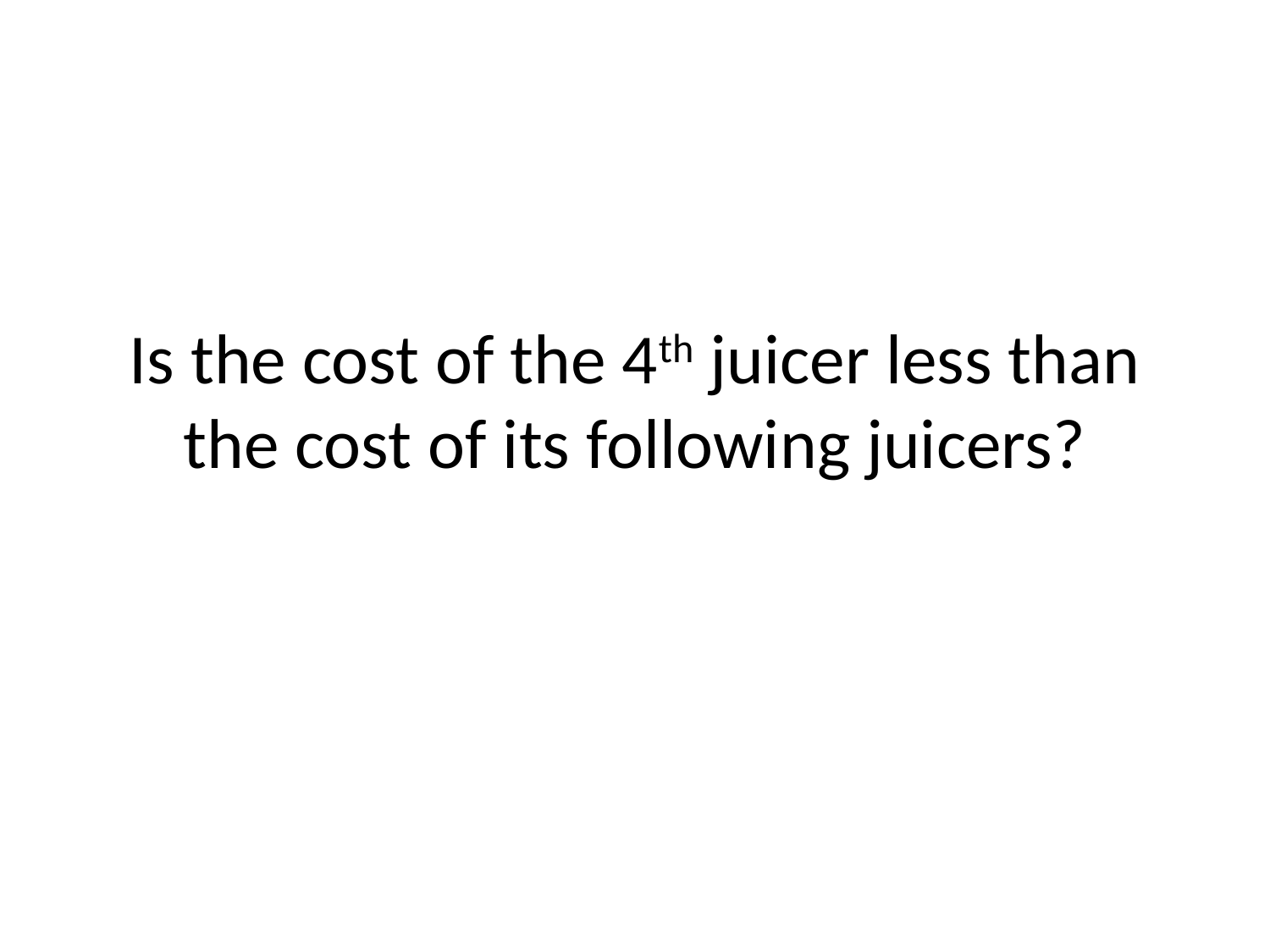

# Is the cost of the 4th juicer less than the cost of its following juicers?